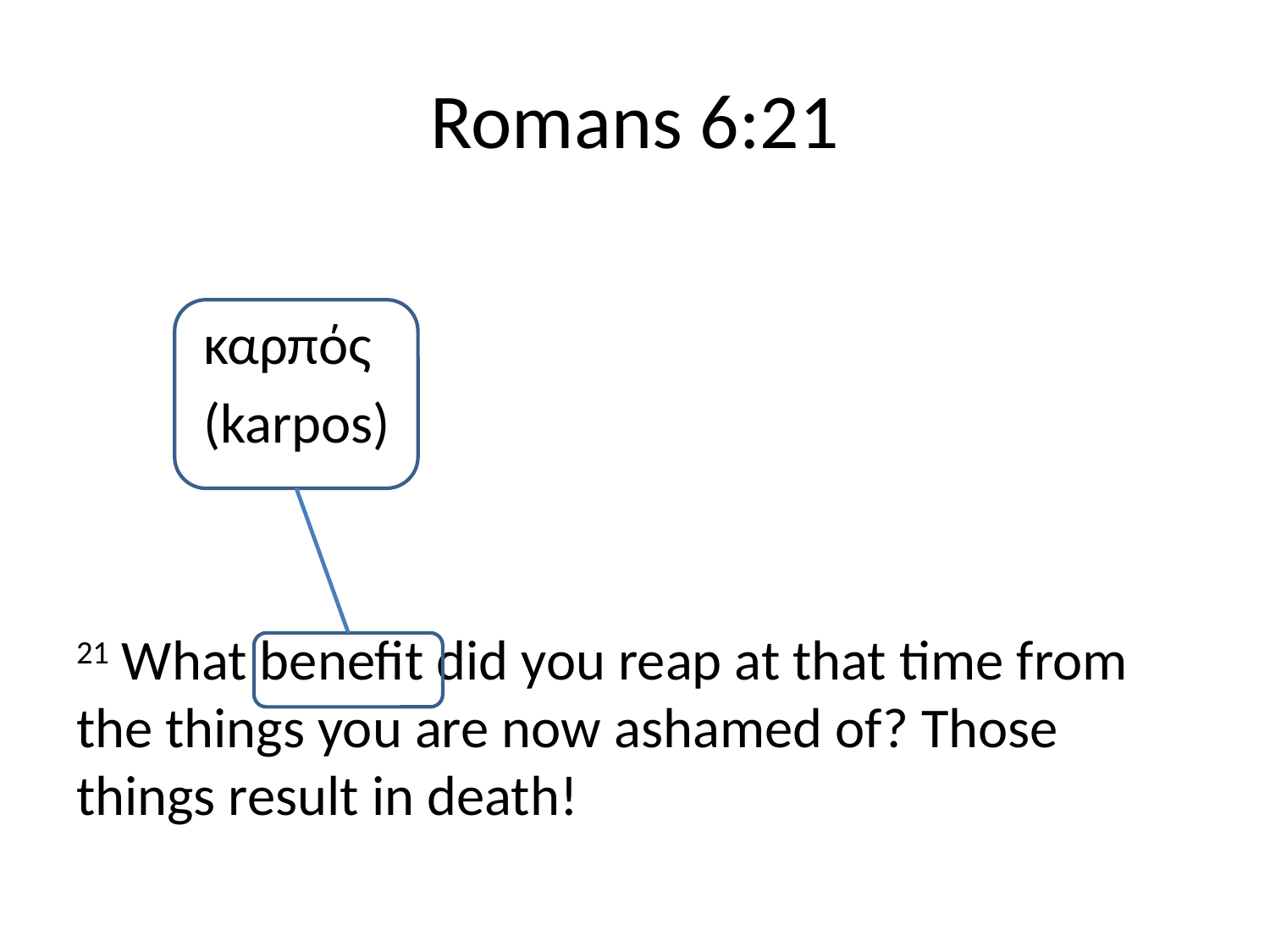

# Romans 6:21

	καρπός
	(karpos)

21 What benefit did you reap at that time from the things you are now ashamed of? Those things result in death!